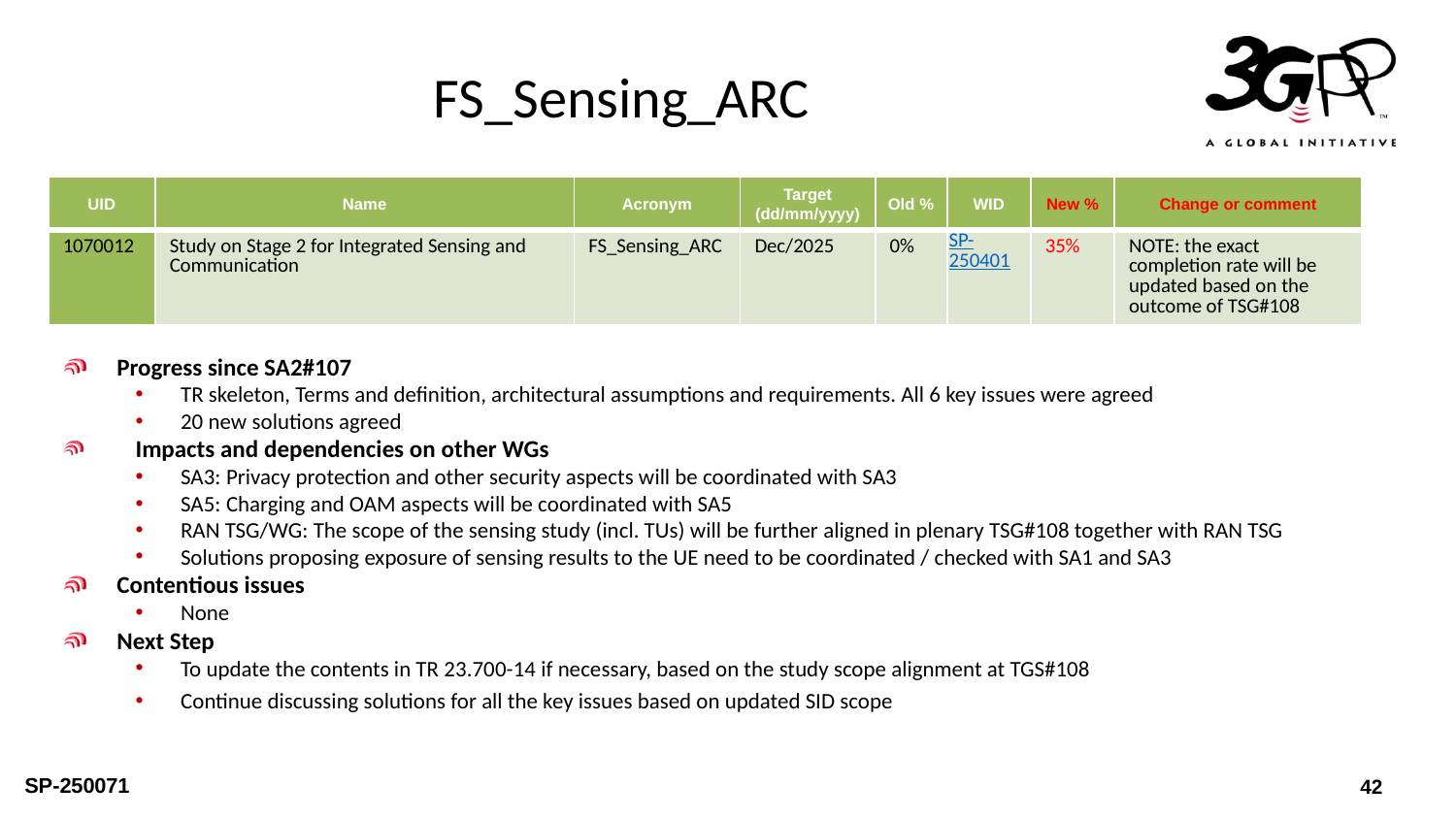

# FS_Sensing_ARC
| UID | Name | Acronym | Target (dd/mm/yyyy) | Old % | WID | New % | Change or comment |
| --- | --- | --- | --- | --- | --- | --- | --- |
| 1070012 | Study on Stage 2 for Integrated Sensing and Communication | FS\_Sensing\_ARC | Dec/2025 | 0% | SP-250401 | 35% | NOTE: the exact completion rate will be updated based on the outcome of TSG#108 |
Progress since SA2#107
TR skeleton, Terms and definition, architectural assumptions and requirements. All 6 key issues were agreed
20 new solutions agreed
Impacts and dependencies on other WGs
SA3: Privacy protection and other security aspects will be coordinated with SA3
SA5: Charging and OAM aspects will be coordinated with SA5
RAN TSG/WG: The scope of the sensing study (incl. TUs) will be further aligned in plenary TSG#108 together with RAN TSG
Solutions proposing exposure of sensing results to the UE need to be coordinated / checked with SA1 and SA3
Contentious issues
None
Next Step
To update the contents in TR 23.700-14 if necessary, based on the study scope alignment at TGS#108
Continue discussing solutions for all the key issues based on updated SID scope